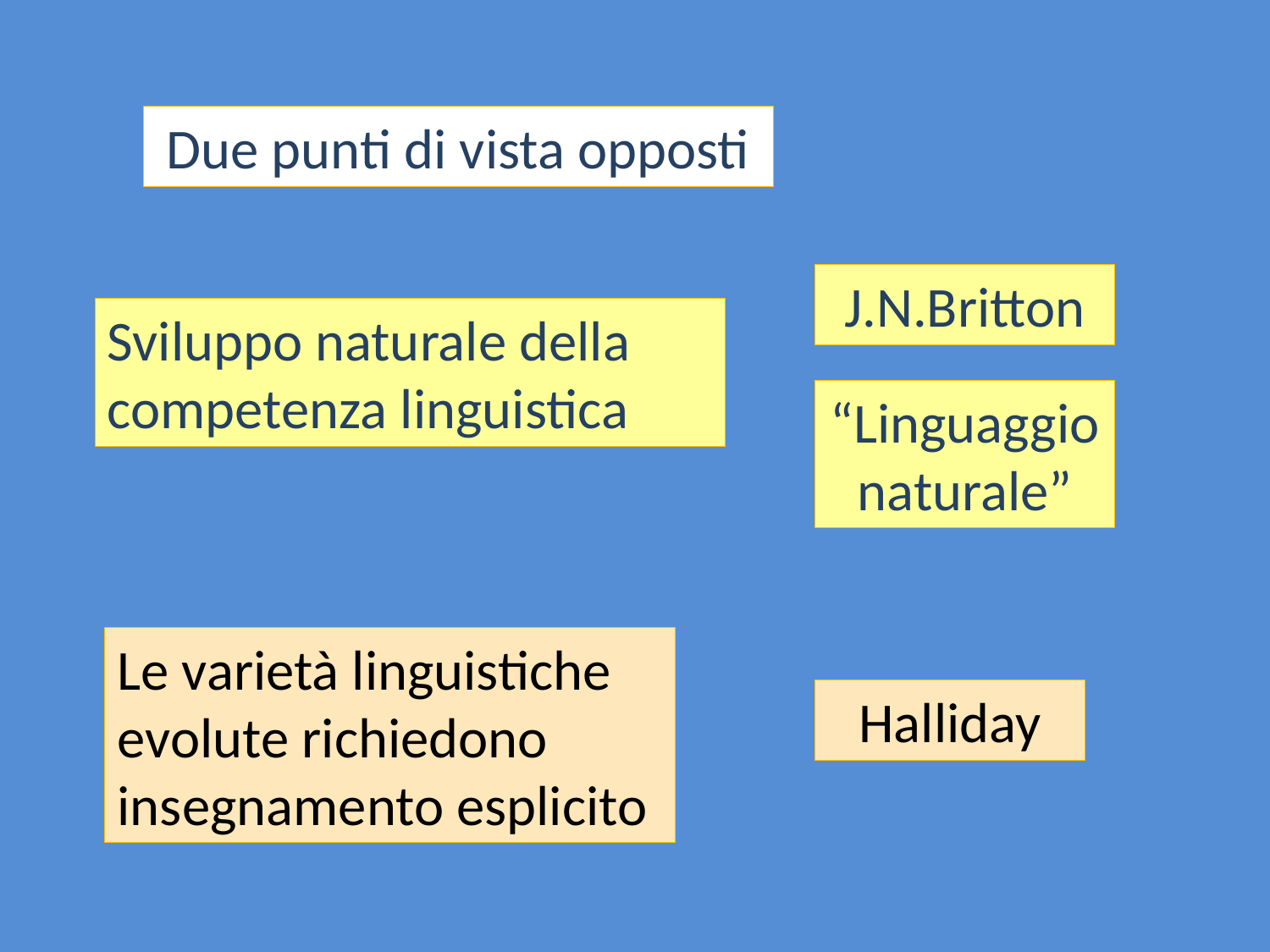

Due punti di vista opposti
J.N.Britton
Sviluppo naturale della competenza linguistica
“Linguaggio naturale”
Le varietà linguistiche evolute richiedono insegnamento esplicito
Halliday